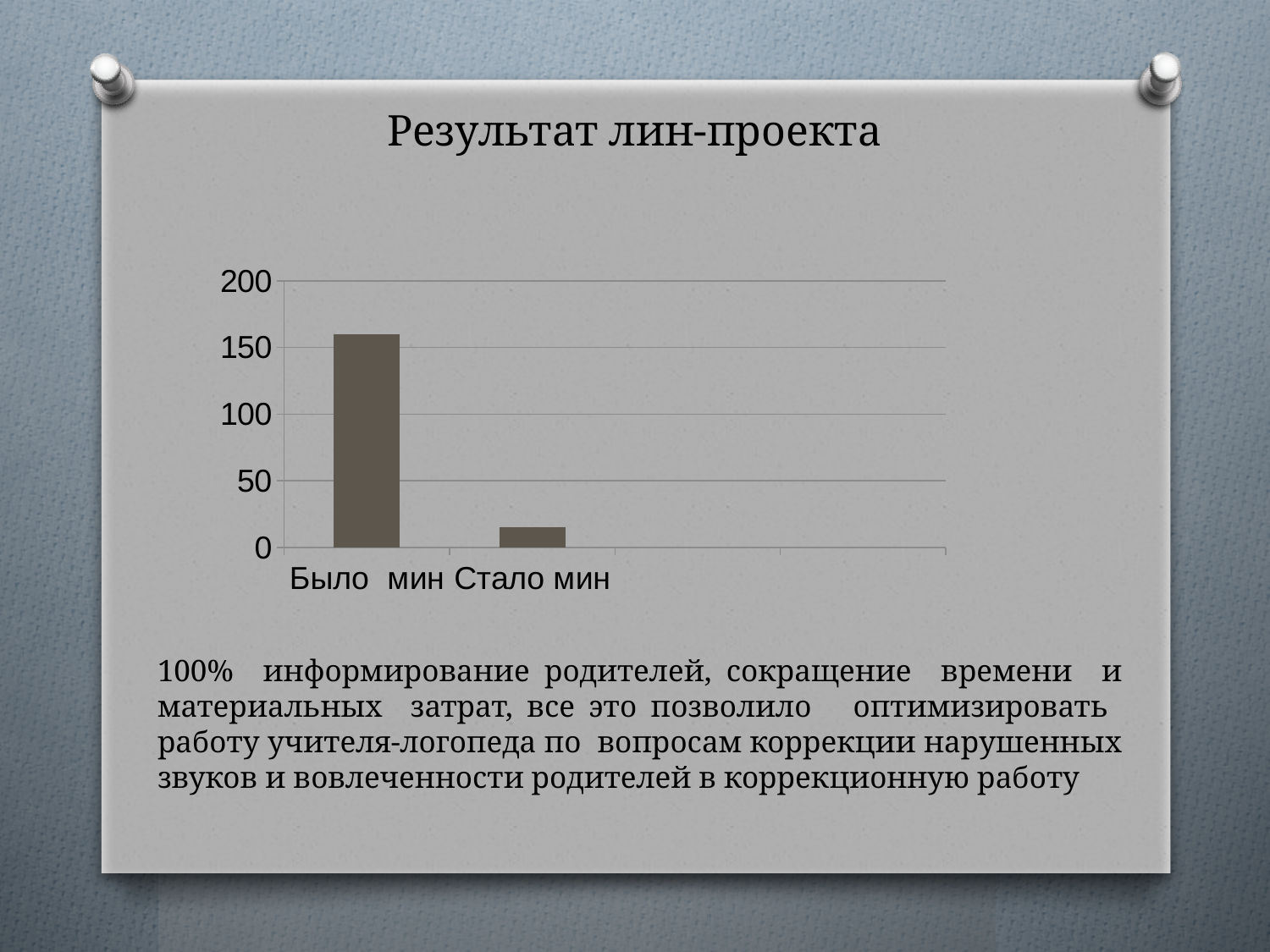

# Результат лин-проекта

### Chart

| Category | Ряд 1 | Ряд 2 | Ряд 3 |
|---|---|---|---|
| Было  мин | 160.0 | None | None |
| Стало мин | 15.0 | None | None |
100%  информирование родителей, сокращение  времени  и материальных  затрат, все это позволило   оптимизировать  работу учителя-логопеда по  вопросам коррекции нарушенных звуков и вовлеченности родителей в коррекционную работу